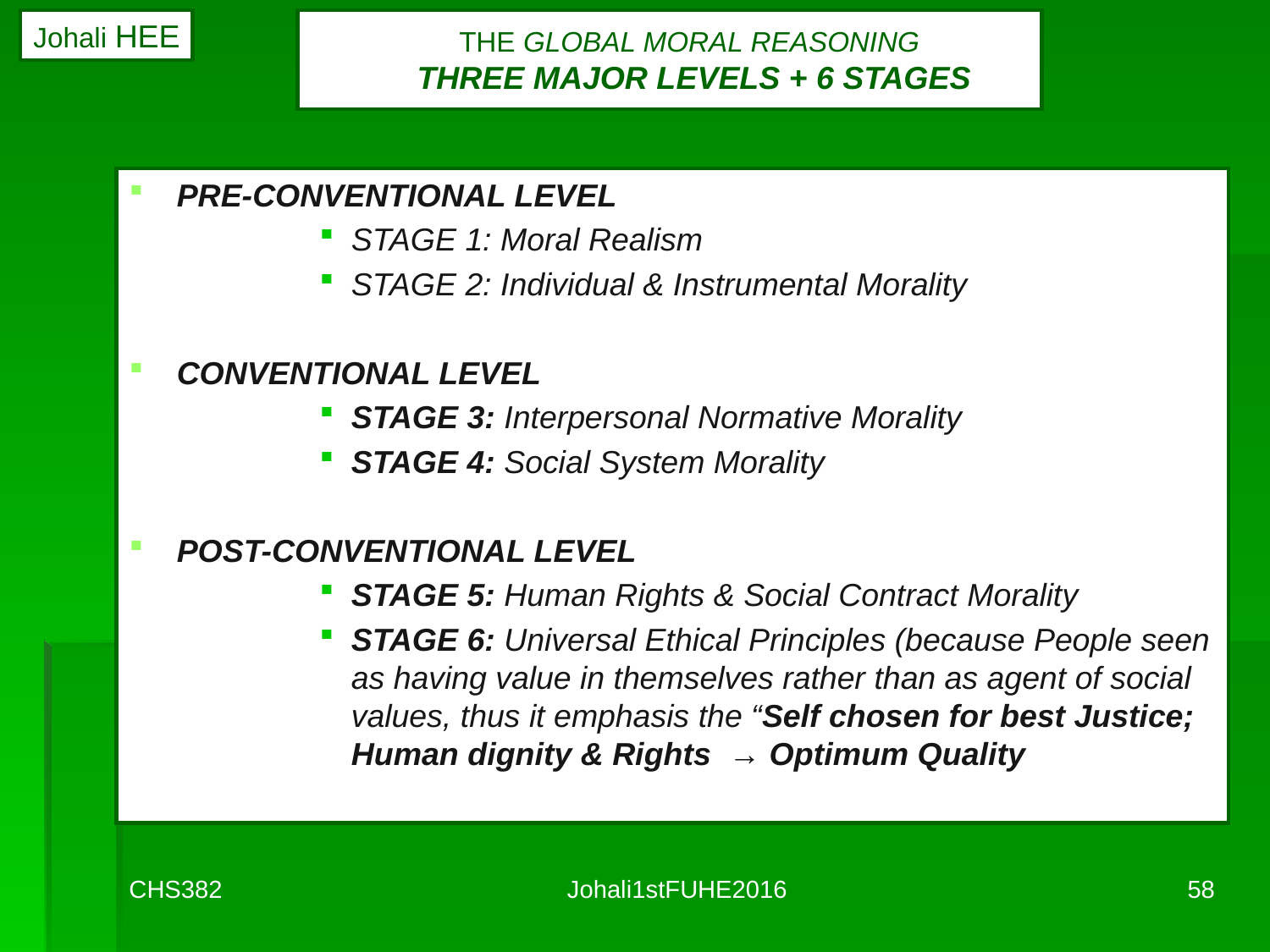

Johali HEE
# THE GLOBAL MORAL REASONING THREE MAJOR LEVELS + 6 STAGES
PRE-CONVENTIONAL LEVEL
STAGE 1: Moral Realism
STAGE 2: Individual & Instrumental Morality

CONVENTIONAL LEVEL
STAGE 3: Interpersonal Normative Morality
STAGE 4: Social System Morality

POST-CONVENTIONAL LEVEL
STAGE 5: Human Rights & Social Contract Morality
STAGE 6: Universal Ethical Principles (because People seen as having value in themselves rather than as agent of social values, thus it emphasis the “Self chosen for best Justice; Human dignity & Rights  → Optimum Quality
CHS382
Johali1stFUHE2016
58